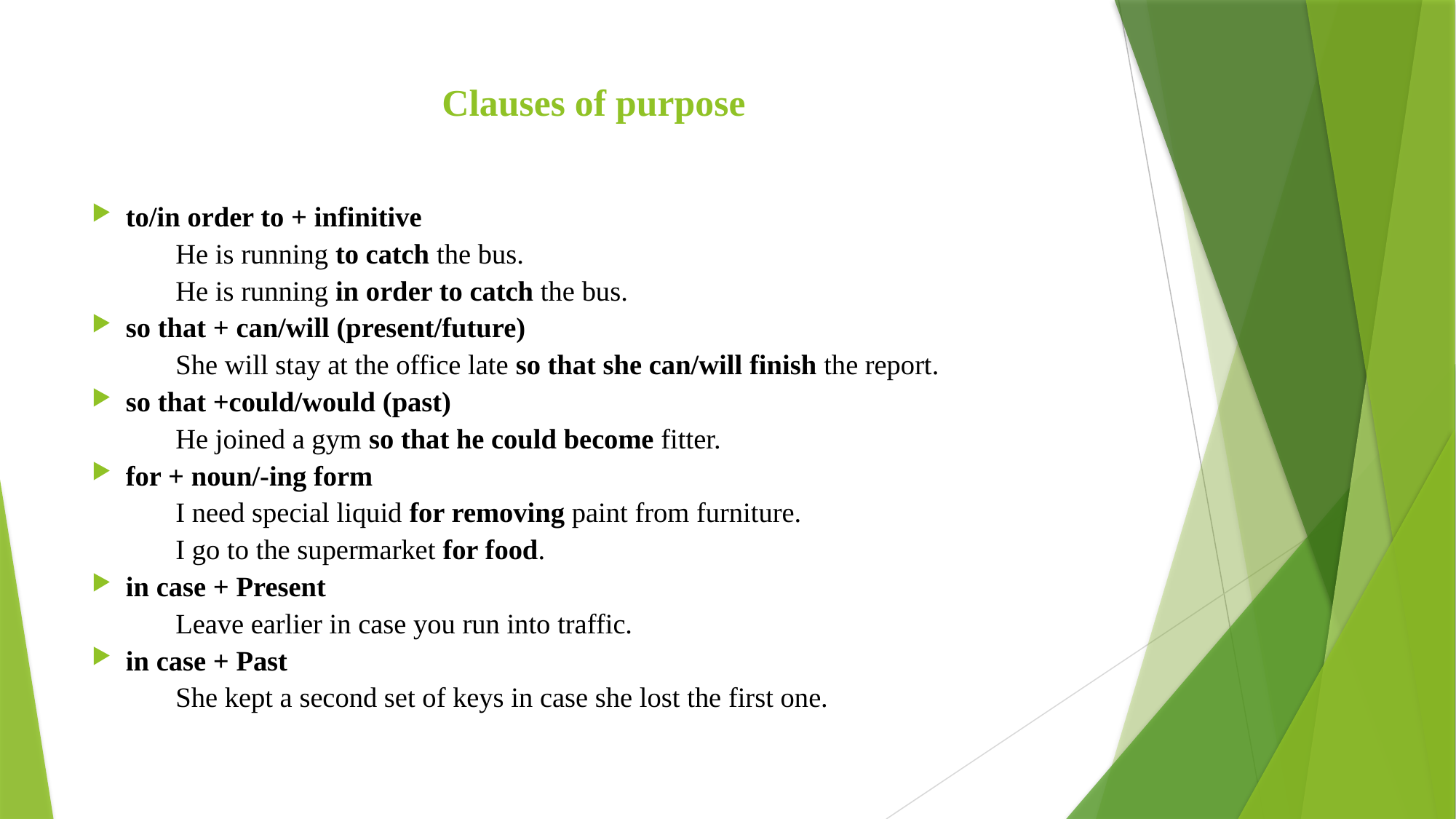

# Clauses of purpose

to/in order to + infinitive
	He is running to catch the bus.
	He is running in order to catch the bus.
so that + can/will (present/future)
	She will stay at the office late so that she can/will finish the report.
so that +could/would (past)
	He joined a gym so that he could become fitter.
for + noun/-ing form
	I need special liquid for removing paint from furniture.
	I go to the supermarket for food.
in case + Present
	Leave earlier in case you run into traffic.
in case + Past
	She kept a second set of keys in case she lost the first one.